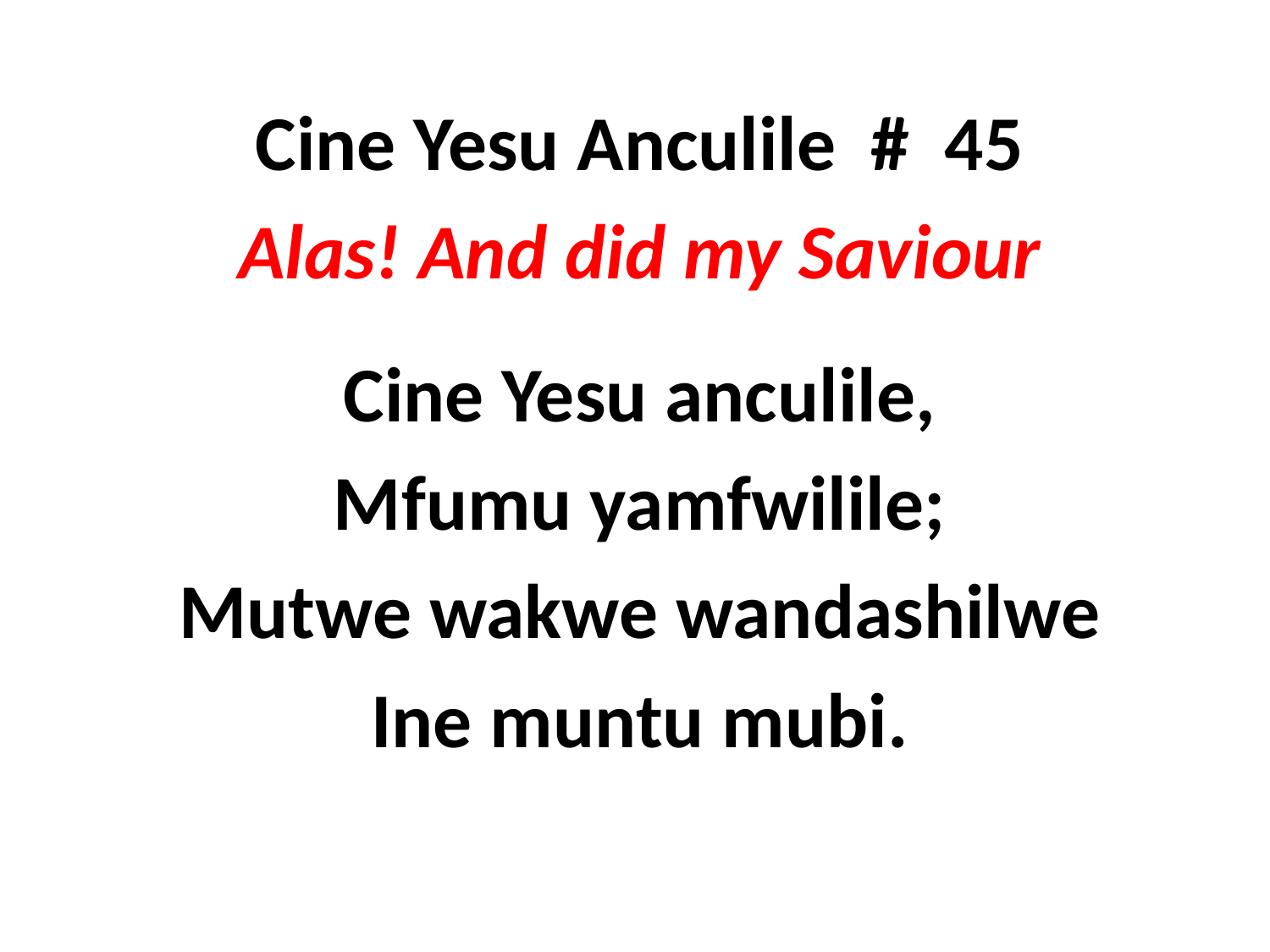

Cine Yesu Anculile  #  45
Alas! And did my Saviour

Cine Yesu anculile,
Mfumu yamfwilile;
Mutwe wakwe wandashilwe
Ine muntu mubi.